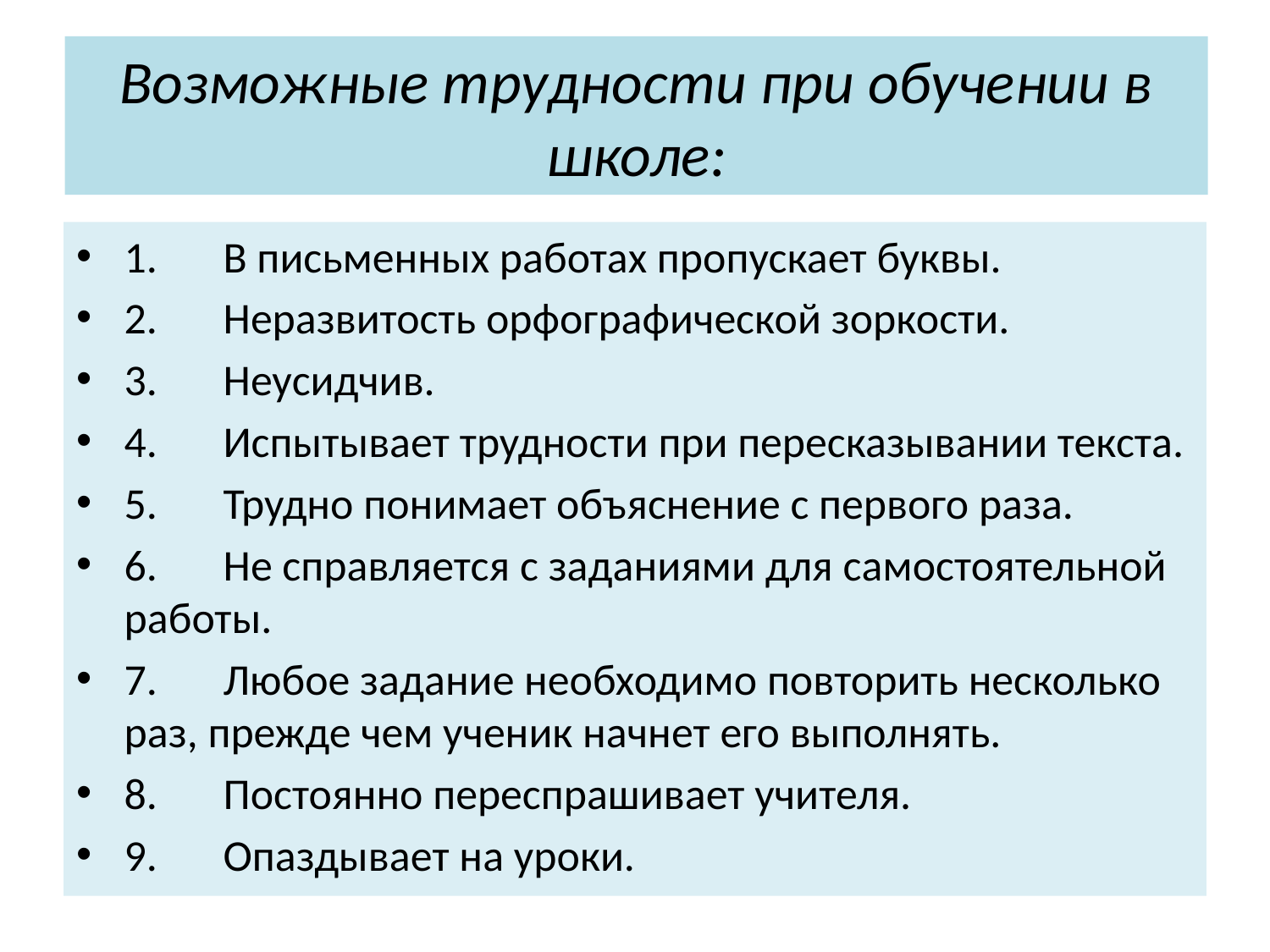

# Возможные трудности при обучении в школе:
1.	В письменных работах пропускает буквы.
2.	Неразвитость орфографической зоркости.
3.	Неусидчив.
4.	Испытывает трудности при пересказывании текста.
5.	Трудно понимает объяснение с первого раза.
6.	Не справляется с заданиями для самостоятельной работы.
7.	Любое задание необходимо повторить несколько раз, прежде чем ученик начнет его выполнять.
8.	Постоянно переспрашивает учителя.
9.	Опаздывает на уроки.